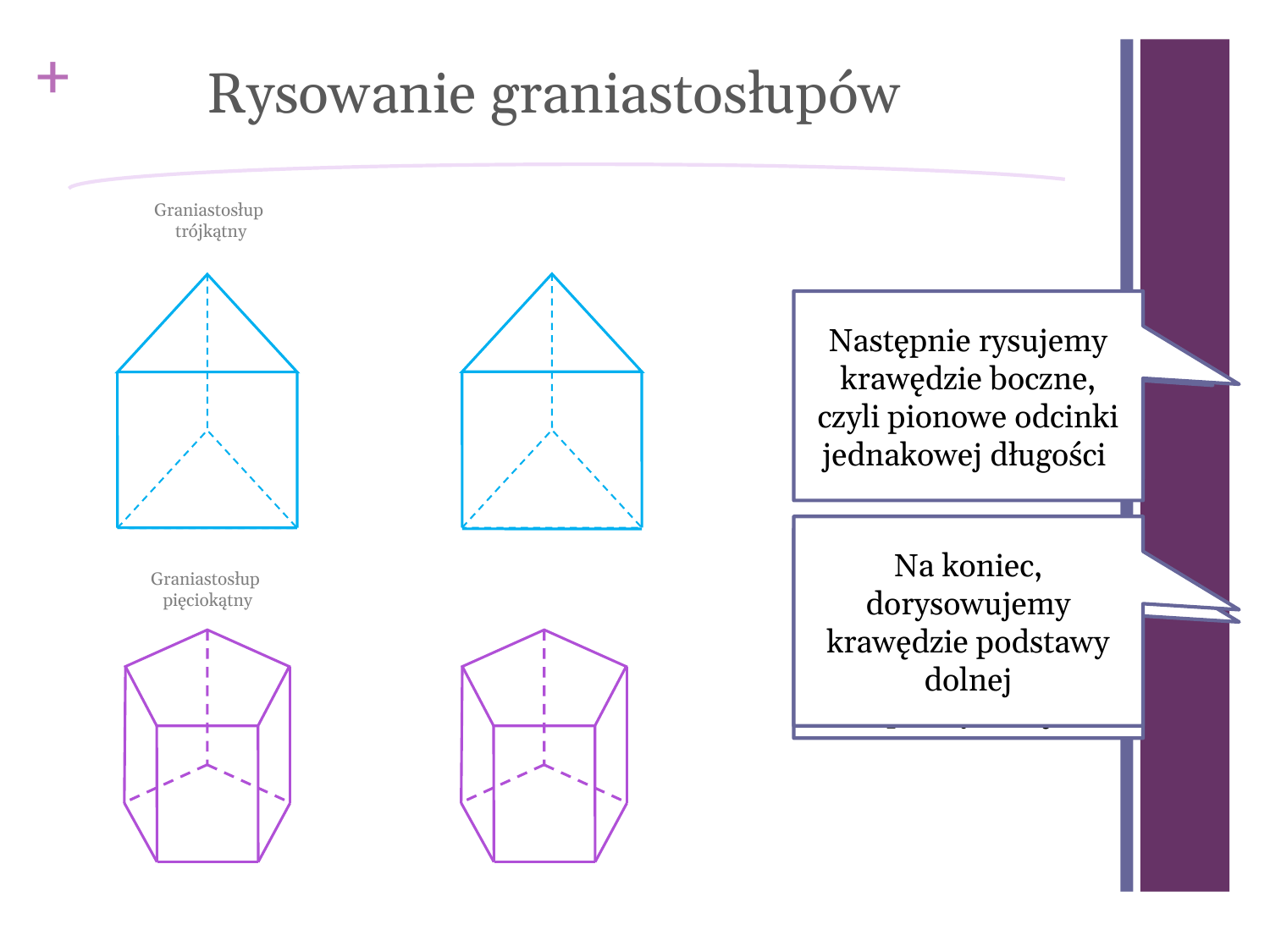

Rysowanie graniastosłupów

Graniastosłup
trójkątny

Następnie rysujemy krawędzie boczne, czyli pionowe odcinki jednakowej długości
rysujemy podstawę górną

Na koniec, dorysowujemy krawędzie podstawy dolnej

dla przejrzystości rysunku krawędzie niewidoczne wygodnie jest rysować linią przerywaną
Graniastosłup
pięciokątny